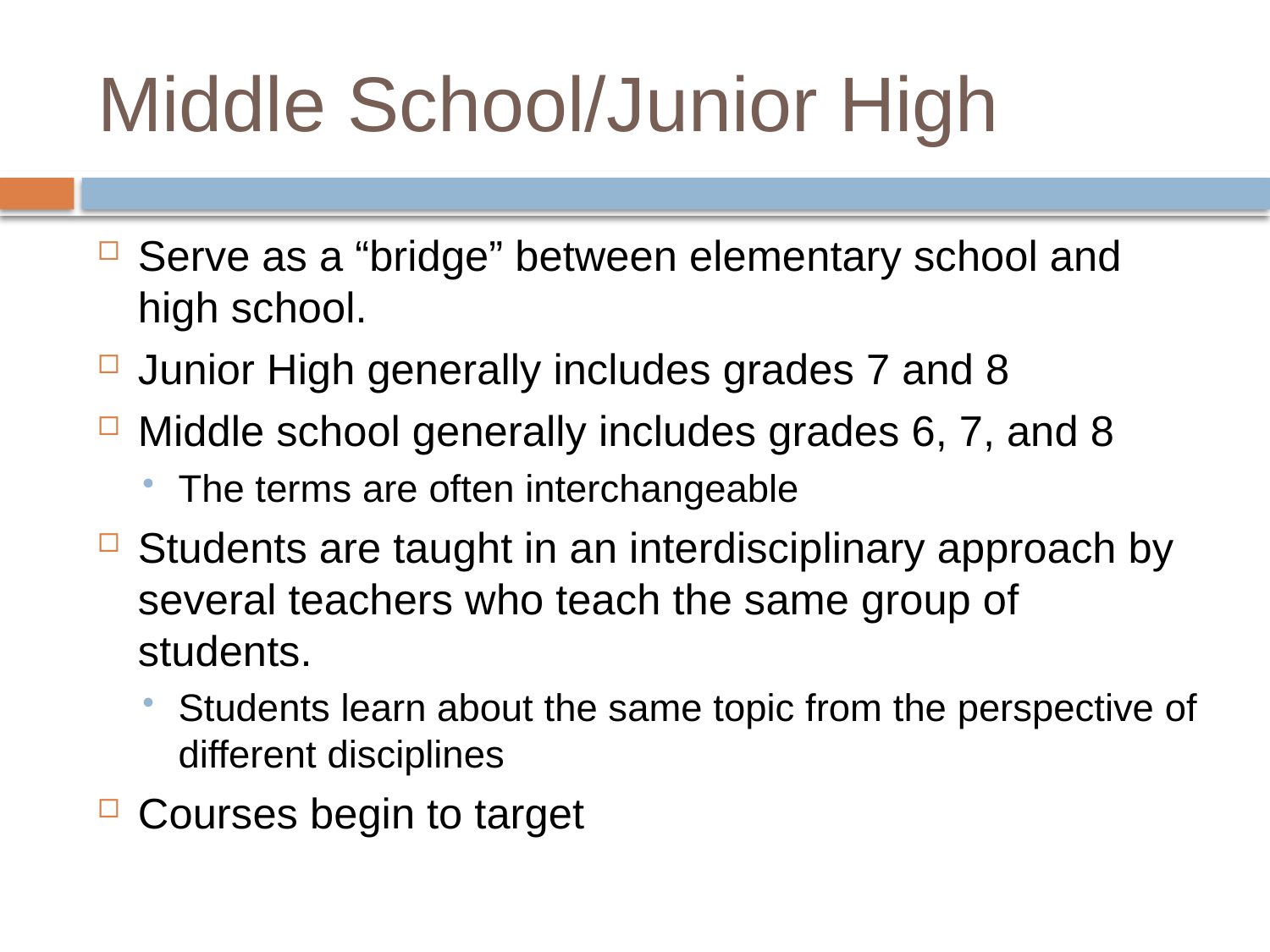

# Middle School/Junior High
Serve as a “bridge” between elementary school and high school.
Junior High generally includes grades 7 and 8
Middle school generally includes grades 6, 7, and 8
The terms are often interchangeable
Students are taught in an interdisciplinary approach by several teachers who teach the same group of students.
Students learn about the same topic from the perspective of different disciplines
Courses begin to target